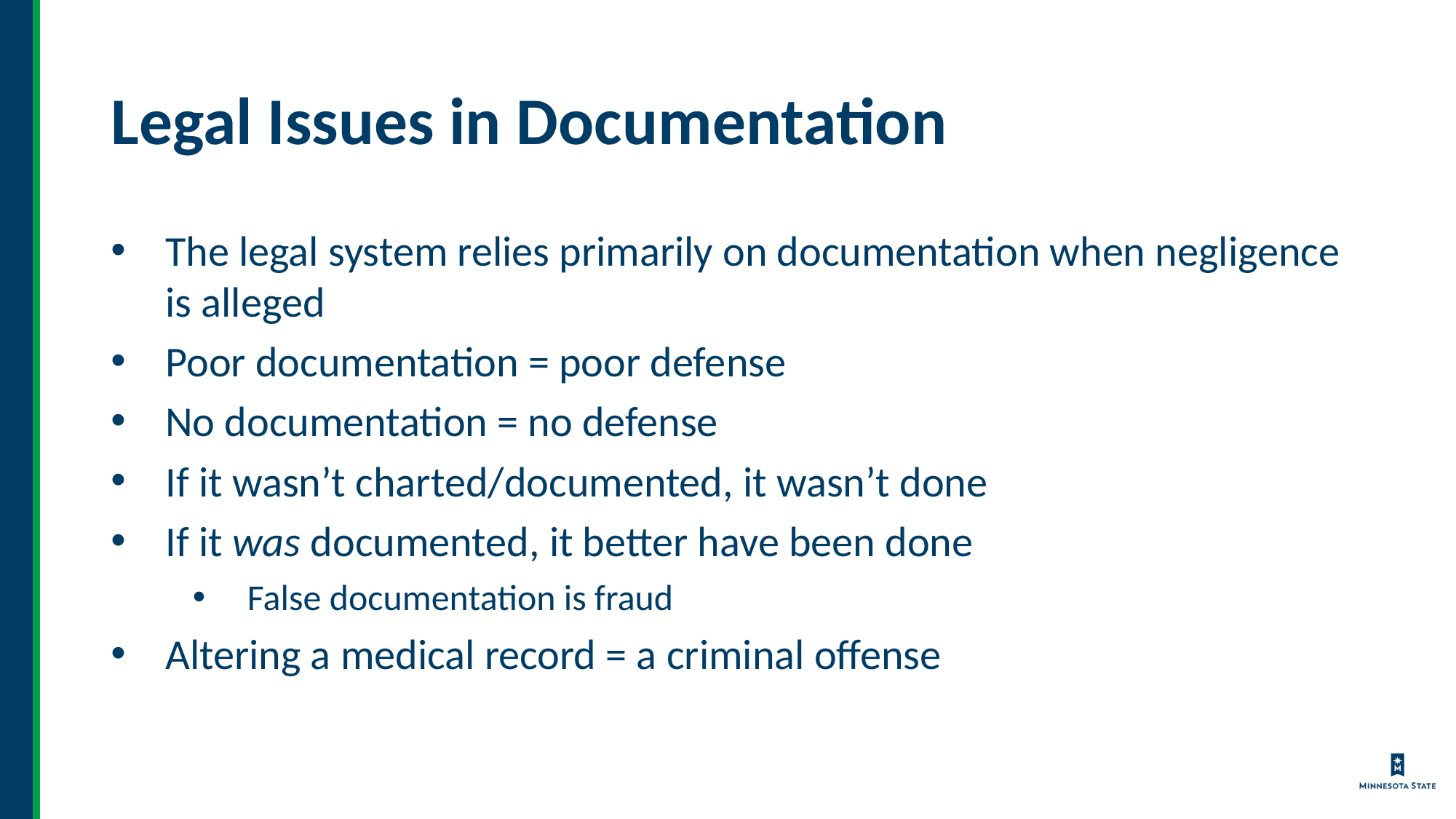

# Legal Issues in Documentation
The legal system relies primarily on documentation when negligence is alleged
Poor documentation = poor defense
No documentation = no defense
If it wasn’t charted/documented, it wasn’t done
If it was documented, it better have been done
False documentation is fraud
Altering a medical record = a criminal offense